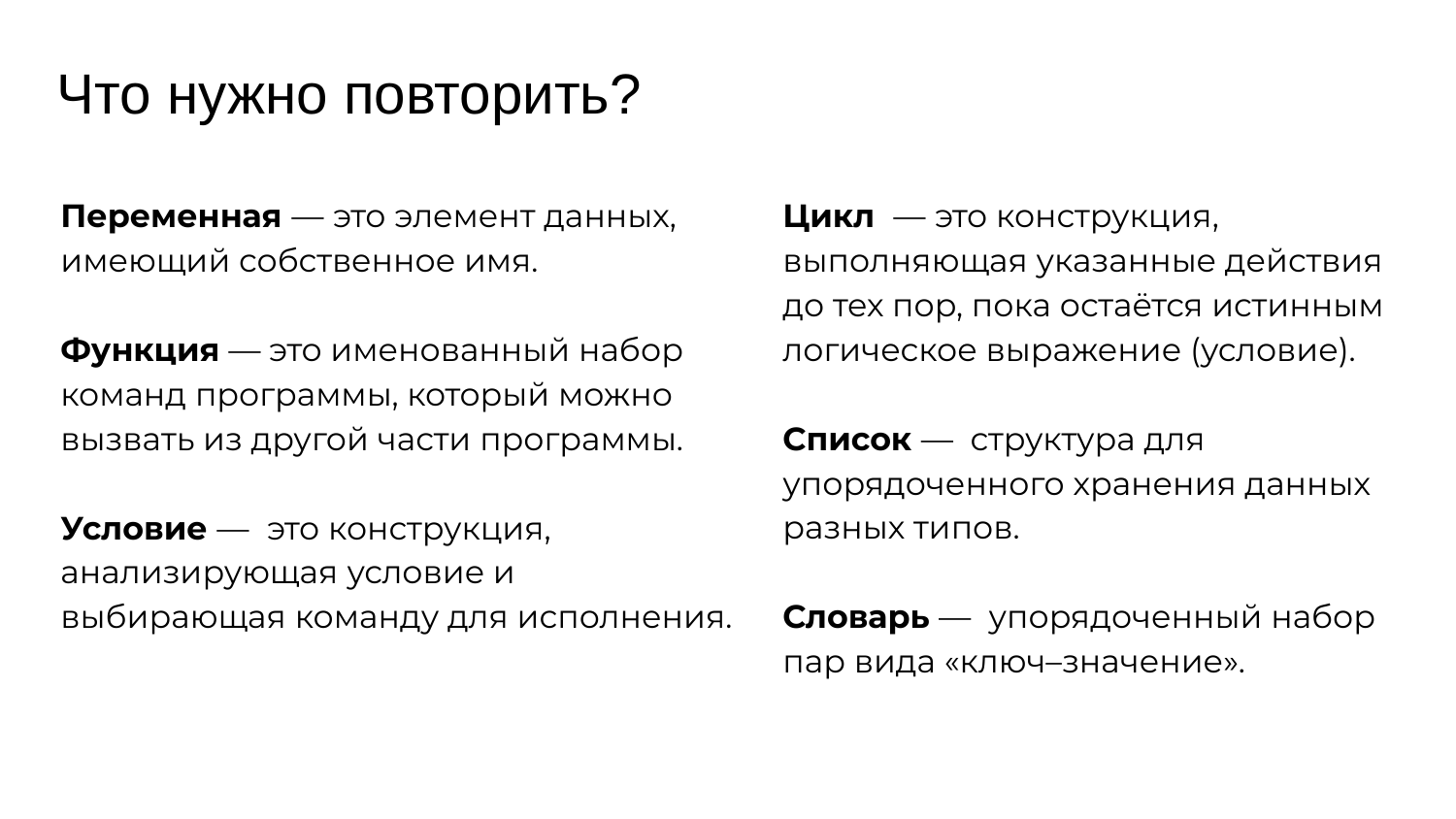

Что нужно повторить?
Цикл  ― это конструкция, выполняющая указанные действия до тех пор, пока остаётся истинным логическое выражение (условие).

Список ―  структура для упорядоченного хранения данных разных типов.

Словарь ―  упорядоченный набор пар вида «ключ–значение».
Переменная ― это элемент данных, имеющий собственное имя.

Функция ― это именованный набор команд программы, который можно вызвать из другой части программы.

Условие ―  это конструкция, анализирующая условие и выбирающая команду для исполнения.